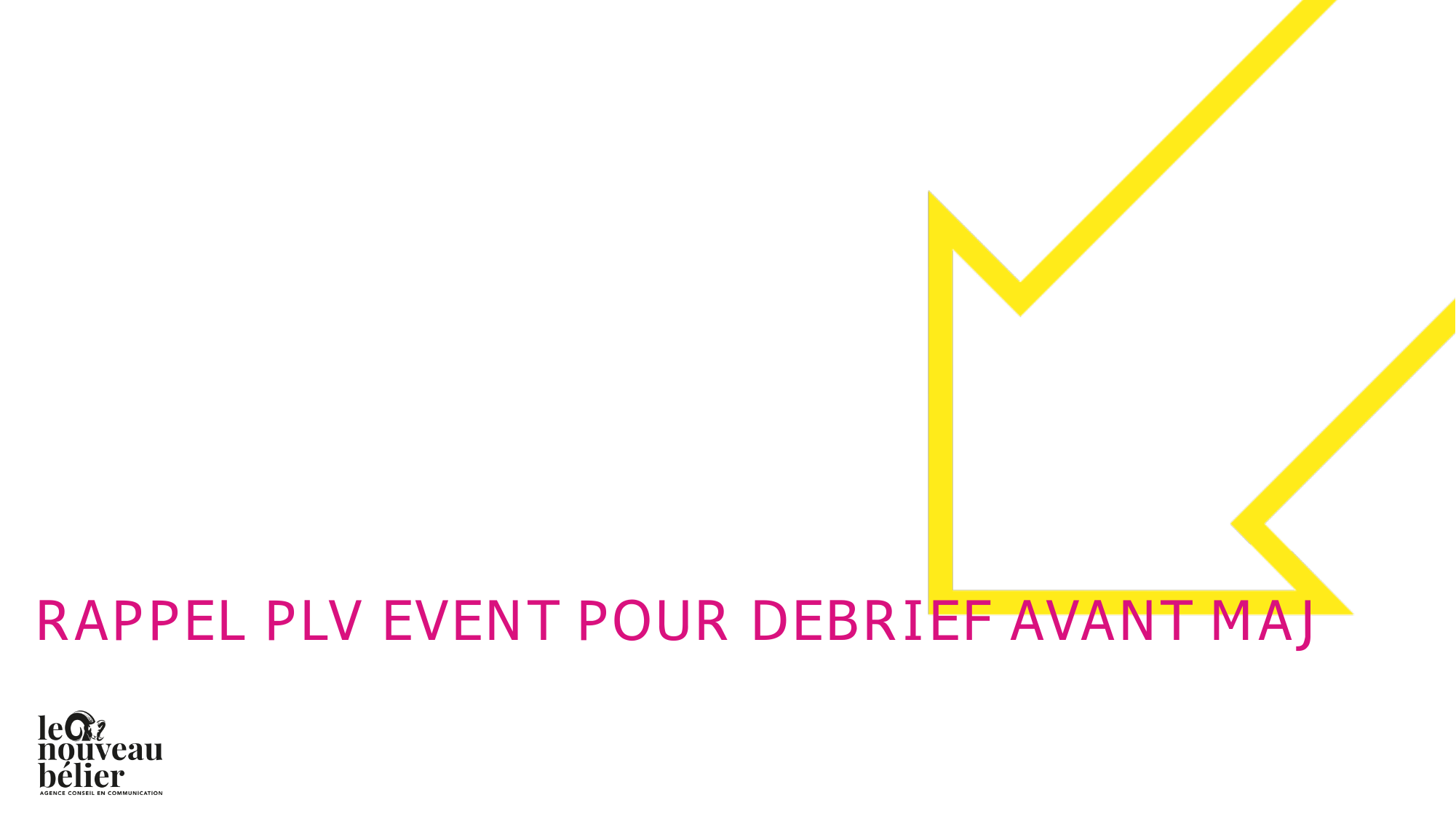

#
Rappel plv event pour debrief avant maj